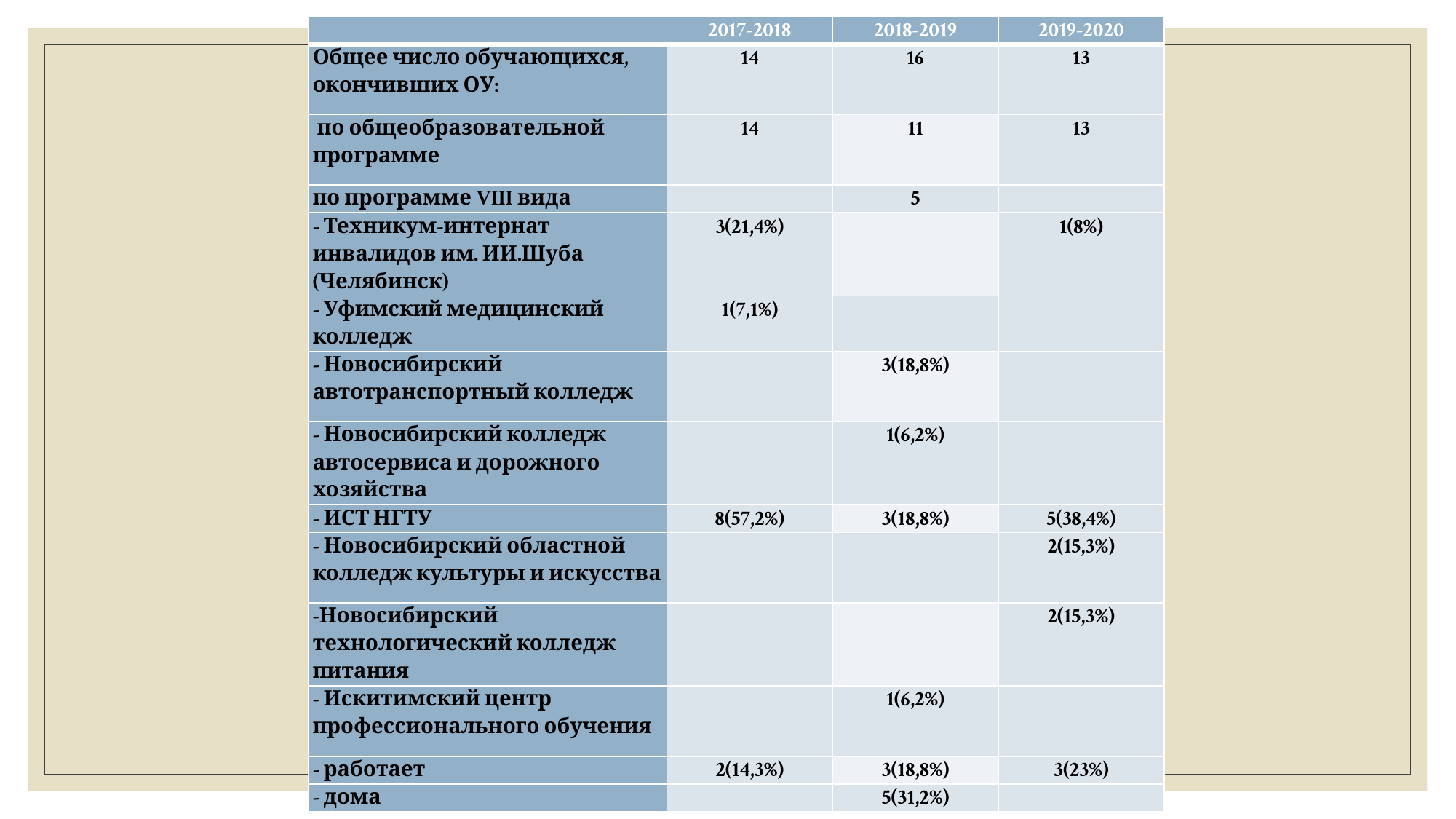

|  | 2017-2018 | 2018-2019 | 2019-2020 |
| --- | --- | --- | --- |
| Общее число обучающихся, окончивших ОУ: | 14 | 16 | 13 |
| по общеобразовательной программе | 14 | 11 | 13 |
| по программе VIII вида |  | 5 |  |
| - Техникум-интернат инвалидов им. ИИ.Шуба (Челябинск) | 3(21,4%) |  | 1(8%) |
| - Уфимский медицинский колледж | 1(7,1%) |  |  |
| - Новосибирский автотранспортный колледж |  | 3(18,8%) |  |
| - Новосибирский колледж автосервиса и дорожного хозяйства |  | 1(6,2%) |  |
| - ИСТ НГТУ | 8(57,2%) | 3(18,8%) | 5(38,4%) |
| - Новосибирский областной колледж культуры и искусства |  |  | 2(15,3%) |
| -Новосибирский технологический колледж питания |  |  | 2(15,3%) |
| - Искитимский центр профессионального обучения |  | 1(6,2%) |  |
| - работает | 2(14,3%) | 3(18,8%) | 3(23%) |
| - дома |  | 5(31,2%) |  |
#